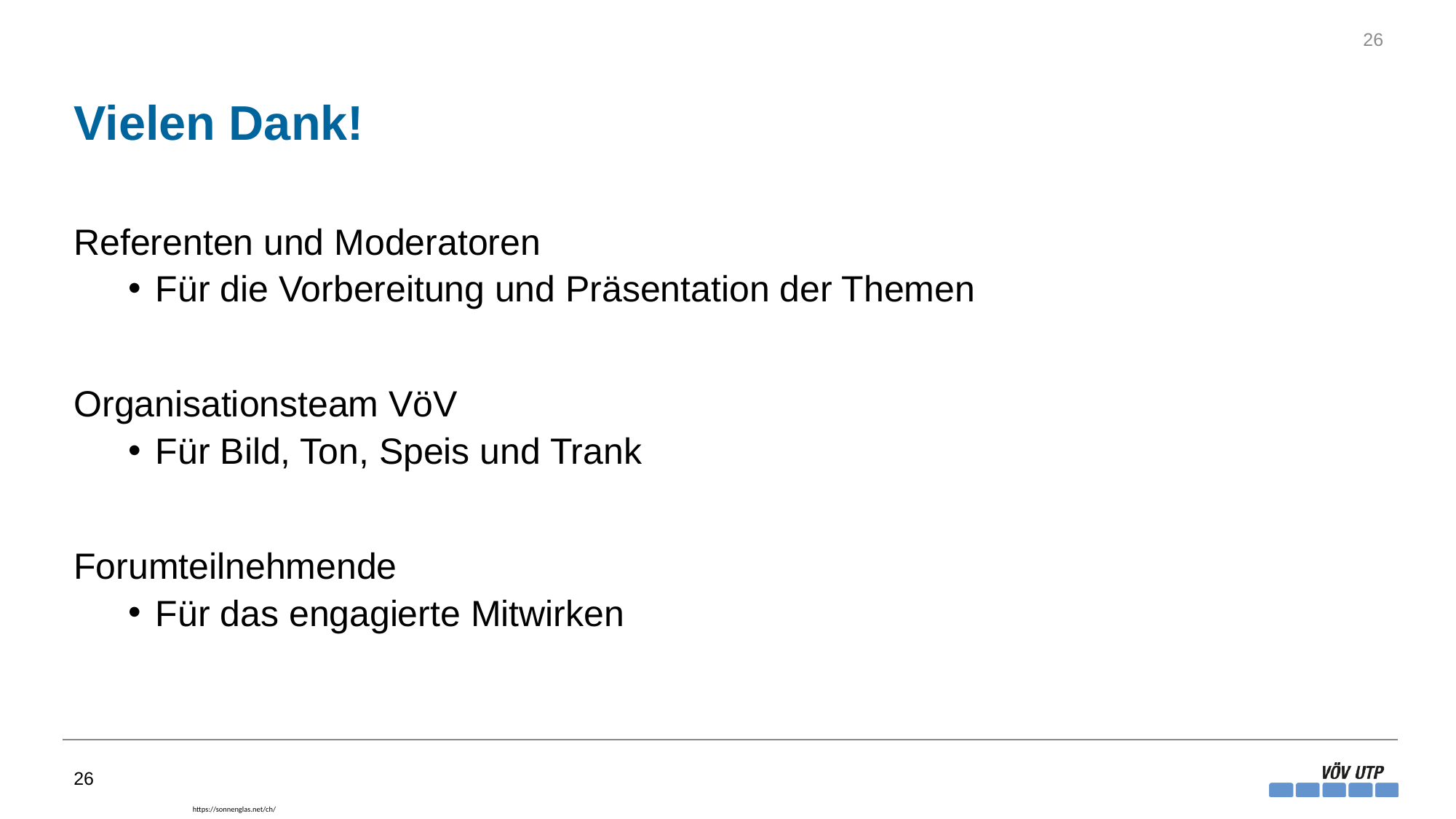

26
# Vielen Dank!
Referenten und Moderatoren
Für die Vorbereitung und Präsentation der Themen

Organisationsteam VöV
Für Bild, Ton, Speis und Trank

Forumteilnehmende
Für das engagierte Mitwirken

https://sonnenglas.net/ch/